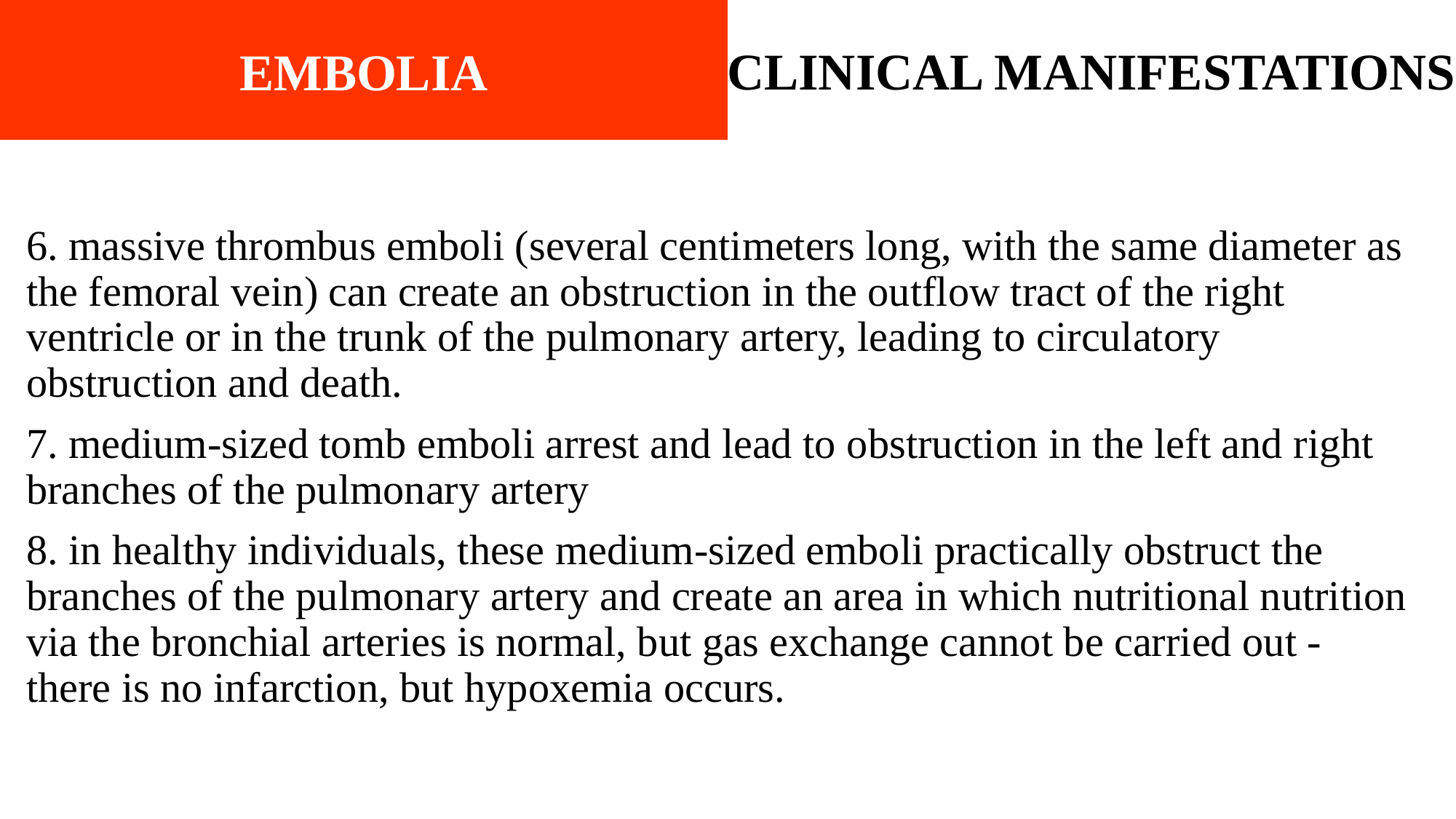

EMBOLIA
CLINICAL MANIFESTATIONS
6. massive thrombus emboli (several centimeters long, with the same diameter as the femoral vein) can create an obstruction in the outflow tract of the right ventricle or in the trunk of the pulmonary artery, leading to circulatory obstruction and death.
7. medium-sized tomb emboli arrest and lead to obstruction in the left and right branches of the pulmonary artery
8. in healthy individuals, these medium-sized emboli practically obstruct the branches of the pulmonary artery and create an area in which nutritional nutrition via the bronchial arteries is normal, but gas exchange cannot be carried out - there is no infarction, but hypoxemia occurs.